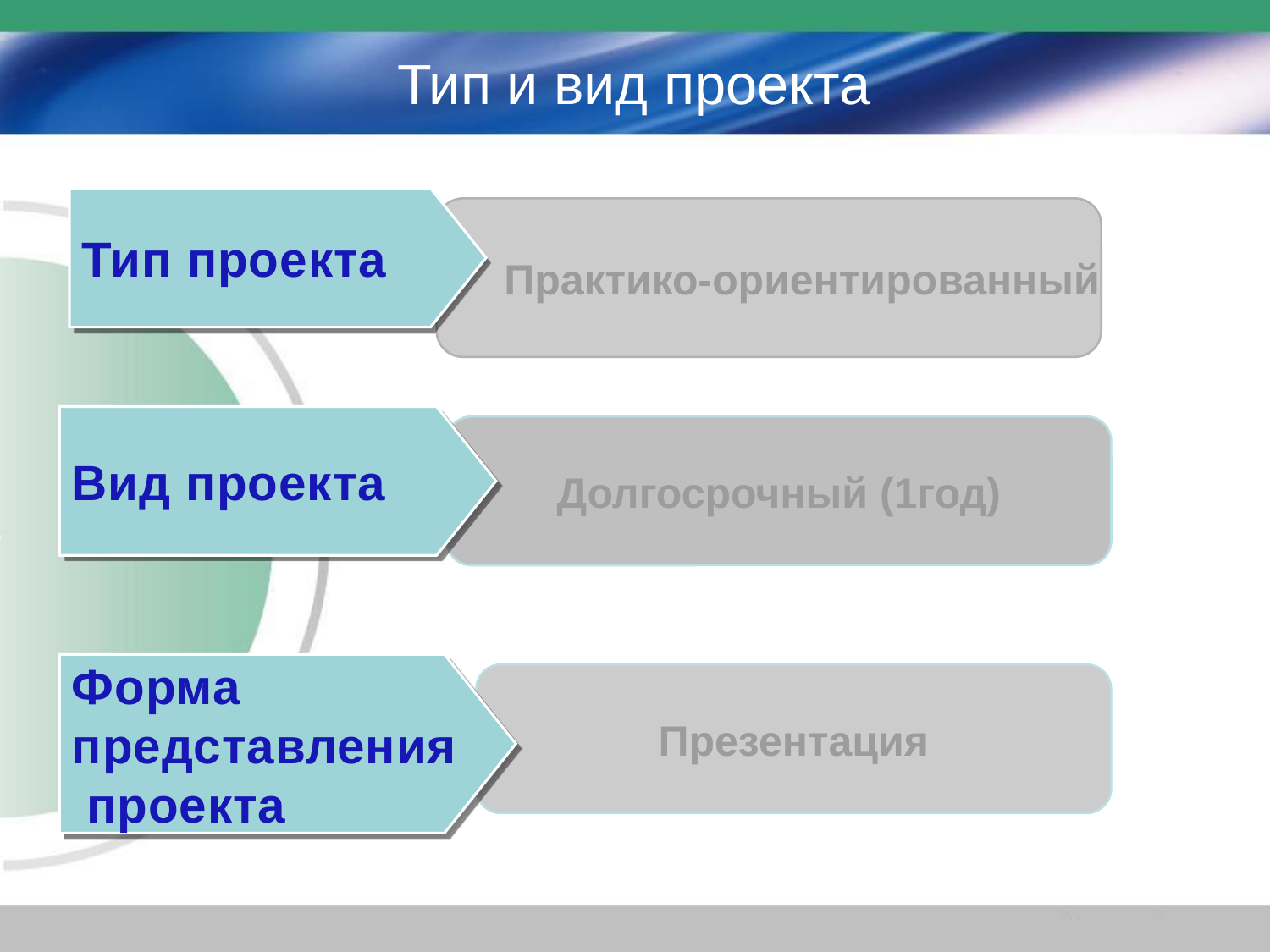

# Тип и вид проекта

Тип проекта
    Практико-ориентированный
Вид проекта
Долгосрочный (1год)
Форма
представления
 проекта
Презентация